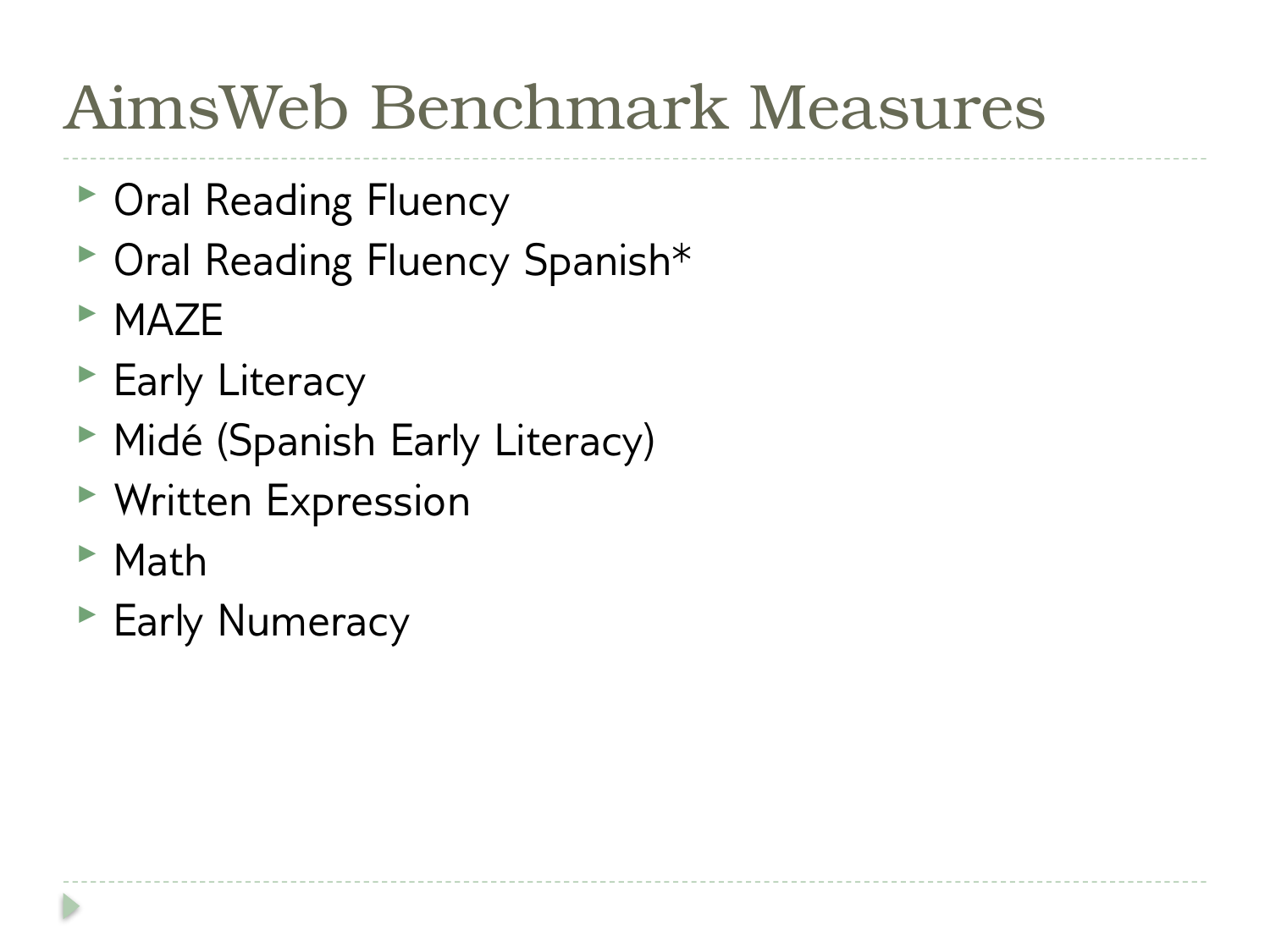

# AimsWeb Benchmark Measures
Oral Reading Fluency
Oral Reading Fluency Spanish*
MAZE
Early Literacy
Midé (Spanish Early Literacy)
Written Expression
Math
Early Numeracy